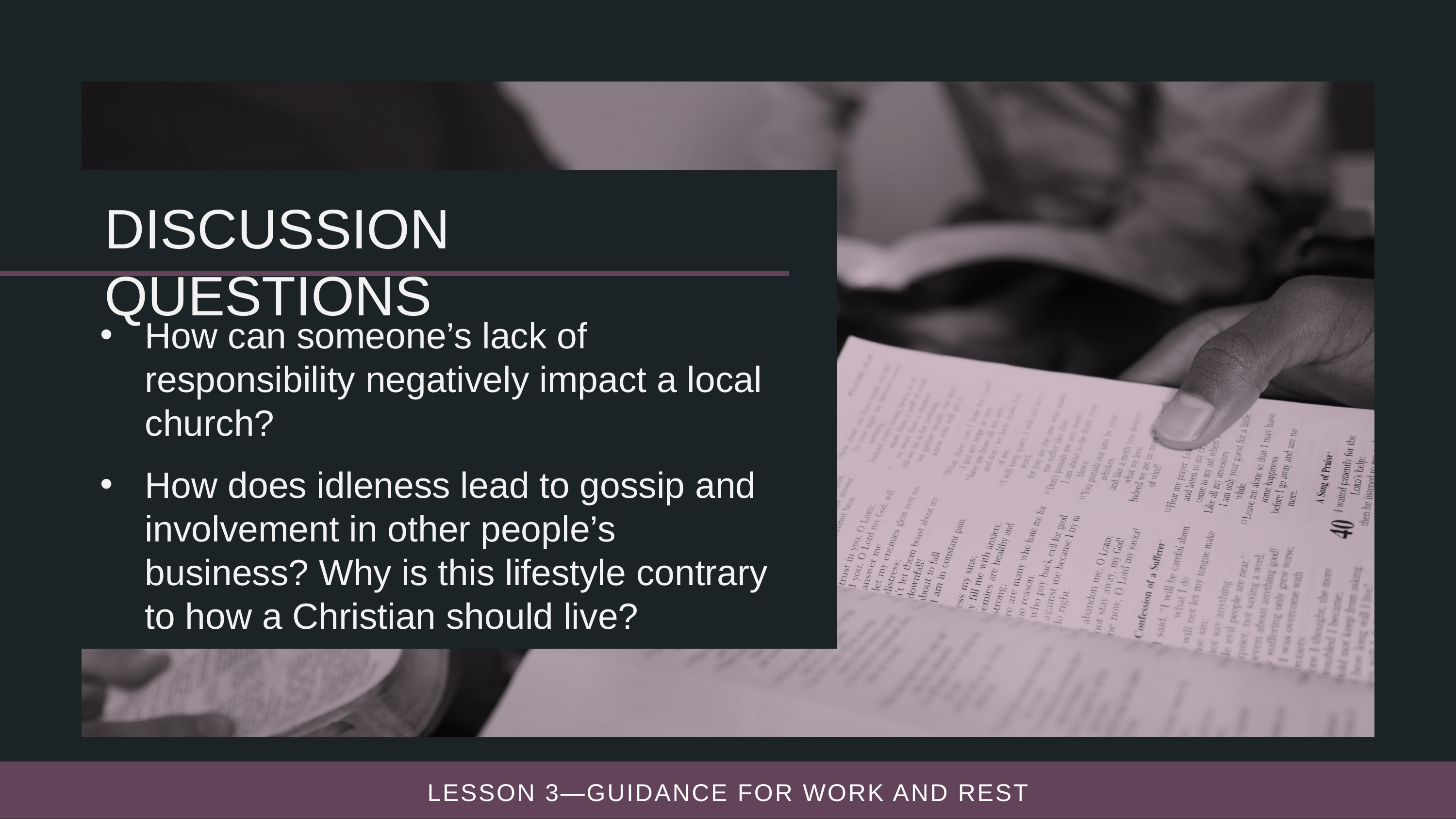

How can someone’s lack of responsibility negatively impact a local church?
How does idleness lead to gossip and involvement in other people’s business? Why is this lifestyle contrary to how a Christian should live?